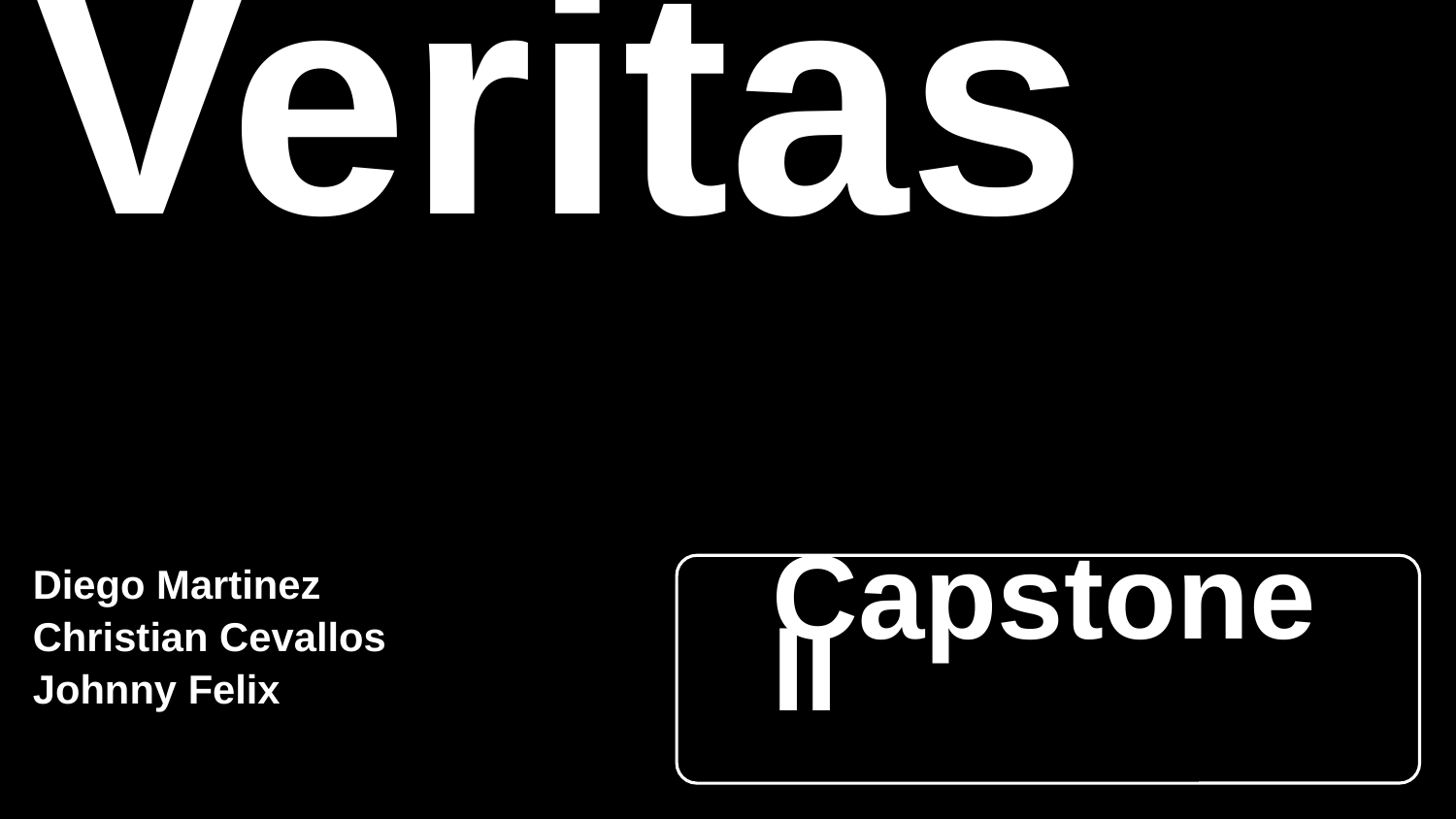

# Veritas
Capstone II
Diego Martinez
Christian Cevallos
Johnny Felix